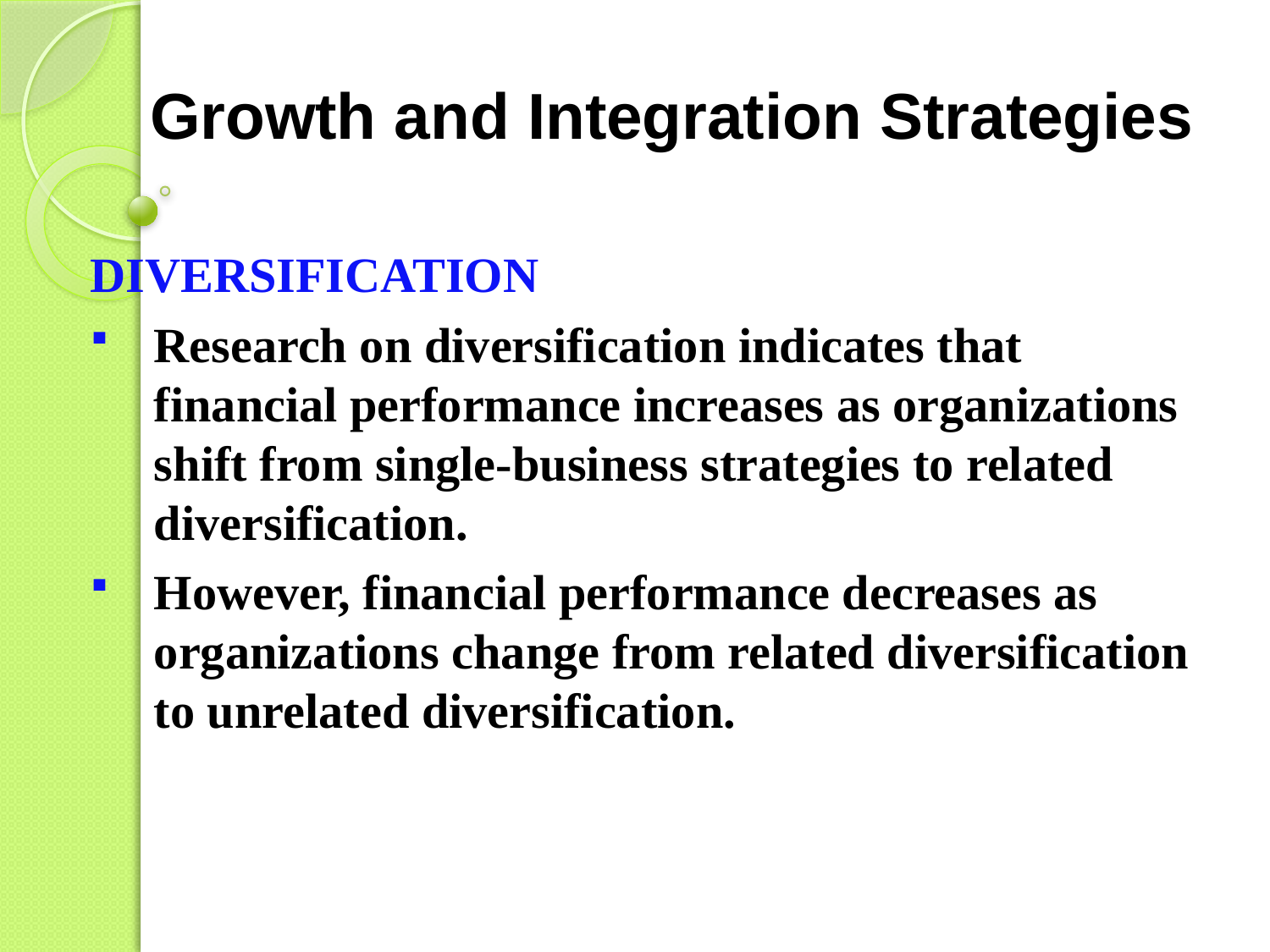

# Growth and Integration Strategies
DIVERSIFICATION
Research on diversification indicates that financial performance increases as organizations shift from single-business strategies to related diversification.
However, financial performance decreases as organizations change from related diversification to unrelated diversification.